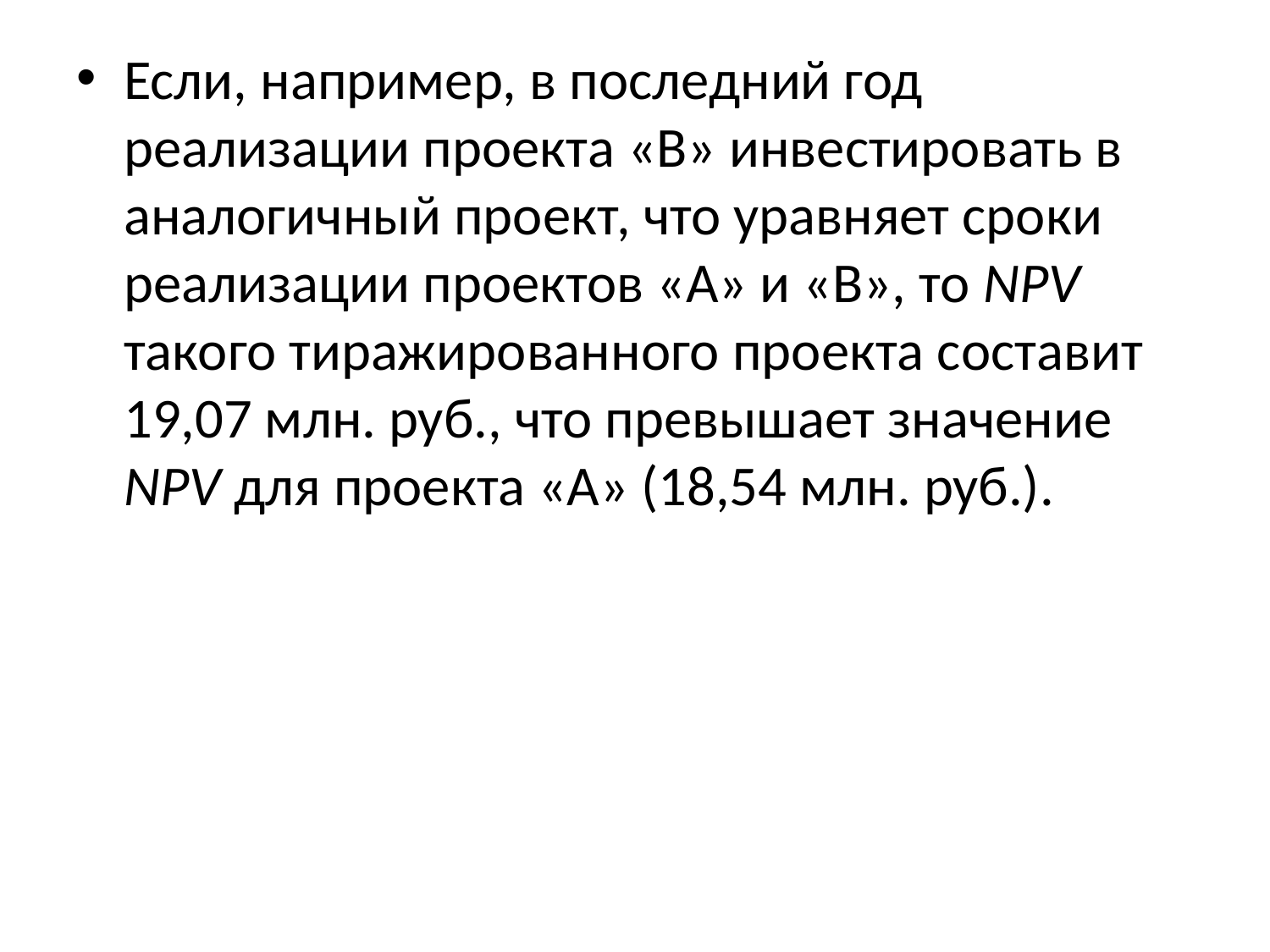

Если, например, в последний год реализации проекта «В» инвестировать в аналогичный проект, что уравняет сроки реализации проектов «А» и «В», то NPV такого тиражированного проекта составит 19,07 млн. руб., что превышает значение NPV для проекта «А» (18,54 млн. руб.).